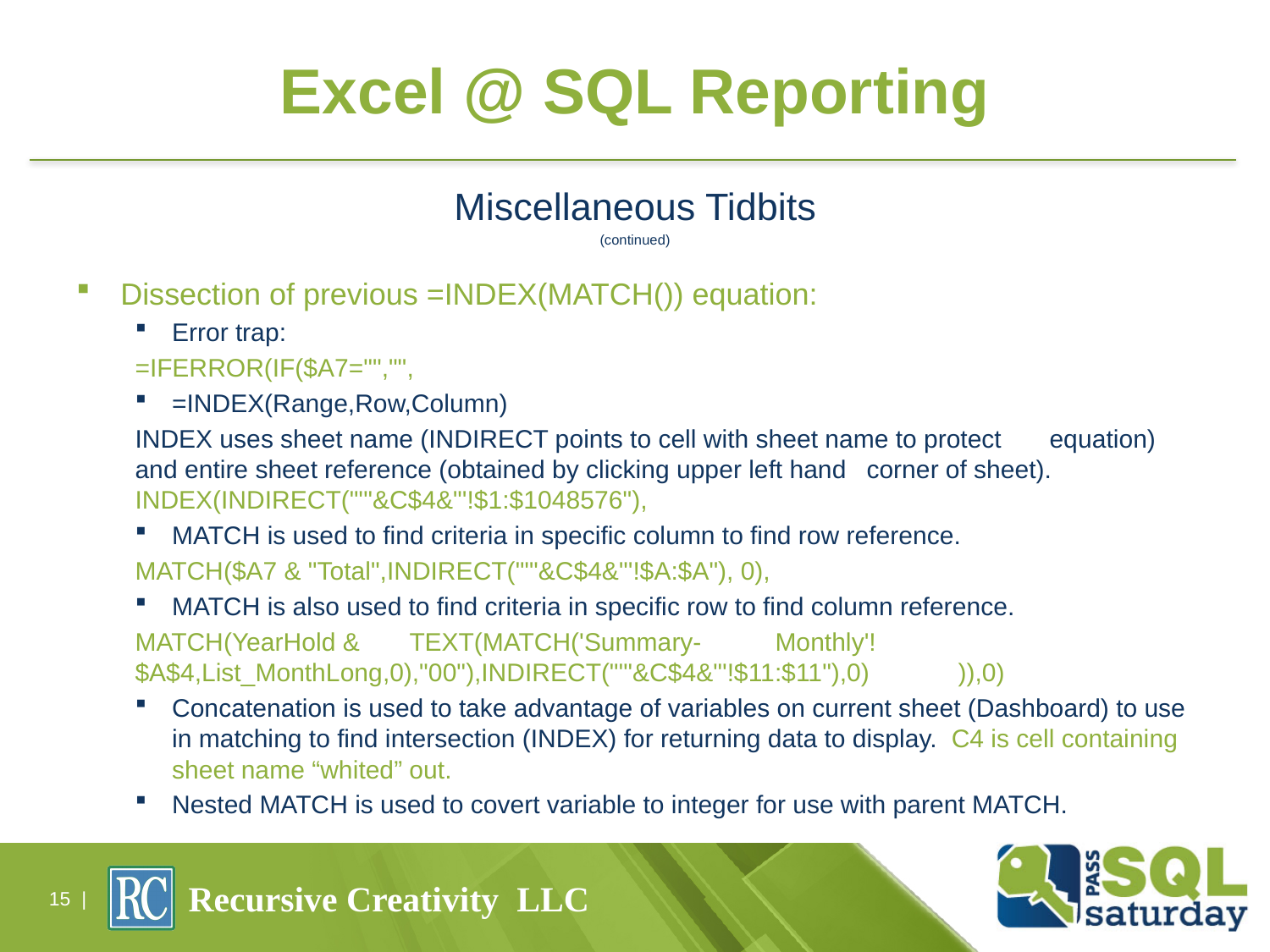

# Excel @ SQL Reporting
Miscellaneous Tidbits
(continued)

Dissection of previous =INDEX(MATCH()) equation:
Error trap:
	=IFERROR(IF($A7="","",
=INDEX(Range,Row,Column)
	INDEX uses sheet name (INDIRECT points to cell with sheet name to protect 	equation) and entire sheet reference (obtained by clicking upper left hand 	corner of sheet). INDEX(INDIRECT("'"&C$4&"'!$1:$1048576"),
MATCH is used to find criteria in specific column to find row reference.
	MATCH($A7 & "Total",INDIRECT("'"&C$4&"'!$A:$A"), 0),
MATCH is also used to find criteria in specific row to find column reference.
	MATCH(YearHold &	TEXT(MATCH('Summary-	Monthly'!$A$4,List_MonthLong,0),"00"),INDIRECT("'"&C$4&"'!$11:$11"),0)	)),0)
Concatenation is used to take advantage of variables on current sheet (Dashboard) to use in matching to find intersection (INDEX) for returning data to display.  C4 is cell containing sheet name “whited” out.
Nested MATCH is used to covert variable to integer for use with parent MATCH.
15  |
Recursive Creativity  LLC